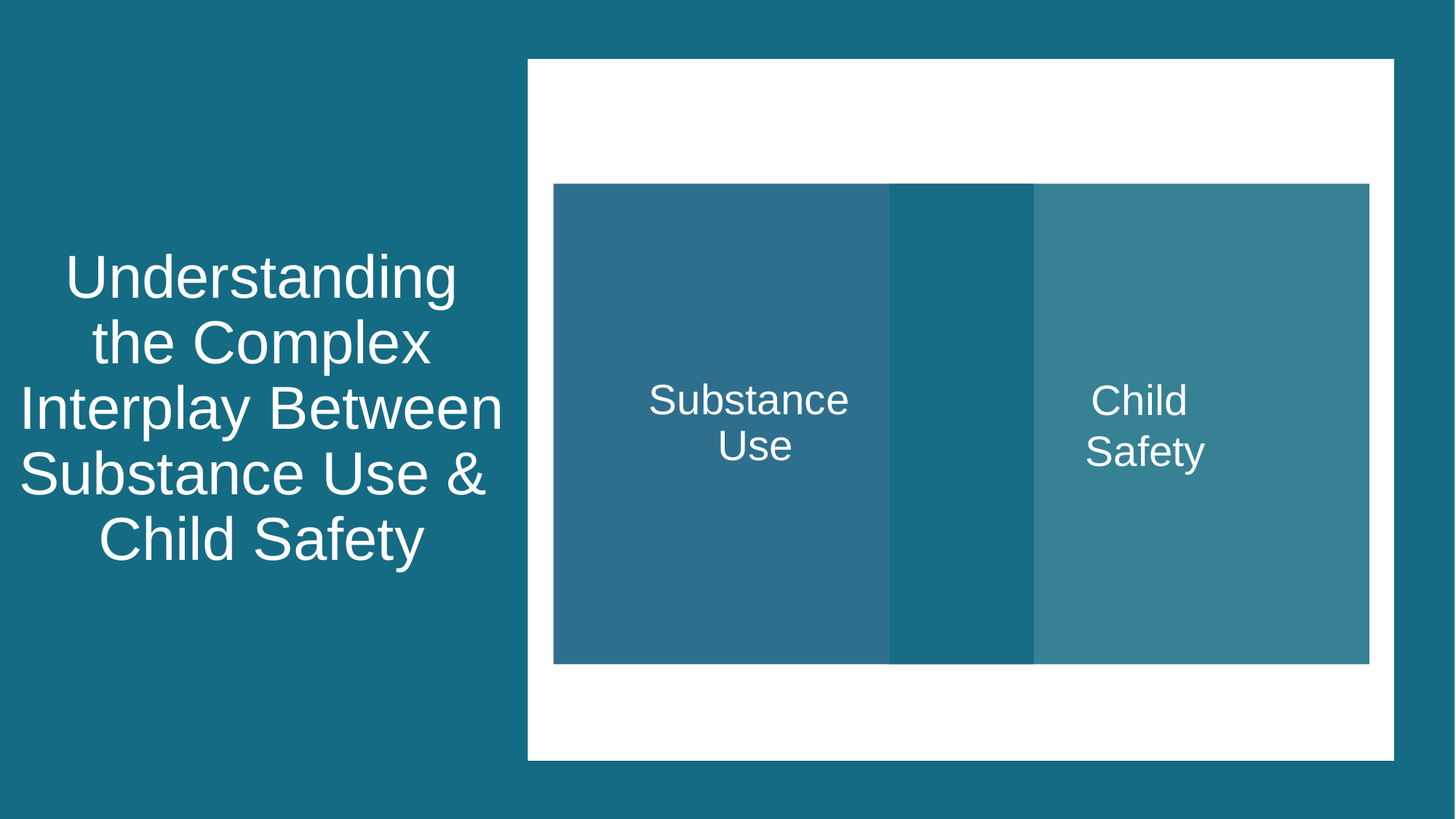

# Understanding the Complex Interplay Between Substance Use & Child Safety
Substance
Use
Child
Safety